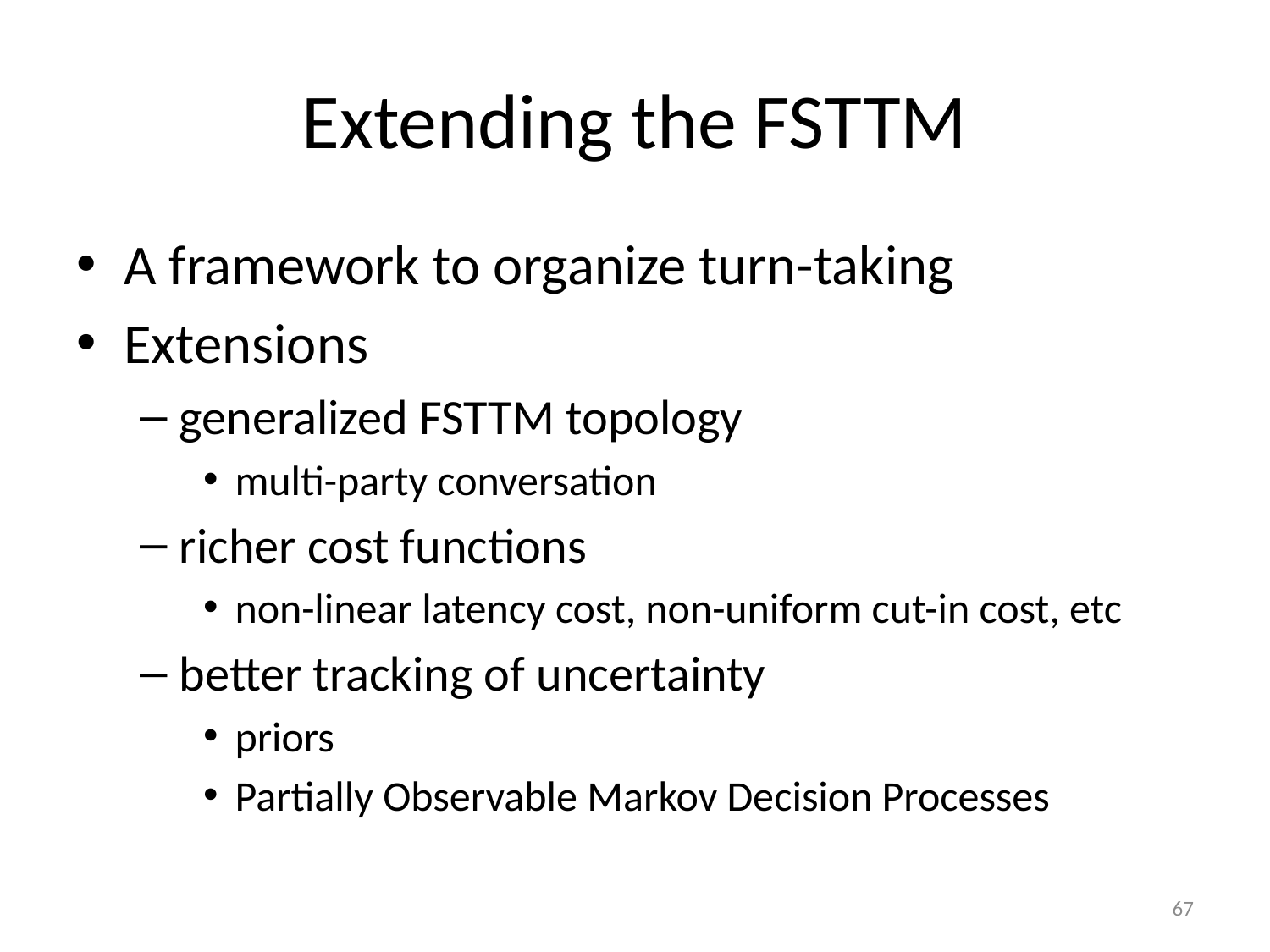

# Extending the FSTTM
A framework to organize turn-taking
Extensions
generalized FSTTM topology
multi-party conversation
richer cost functions
non-linear latency cost, non-uniform cut-in cost, etc
better tracking of uncertainty
priors
Partially Observable Markov Decision Processes
67